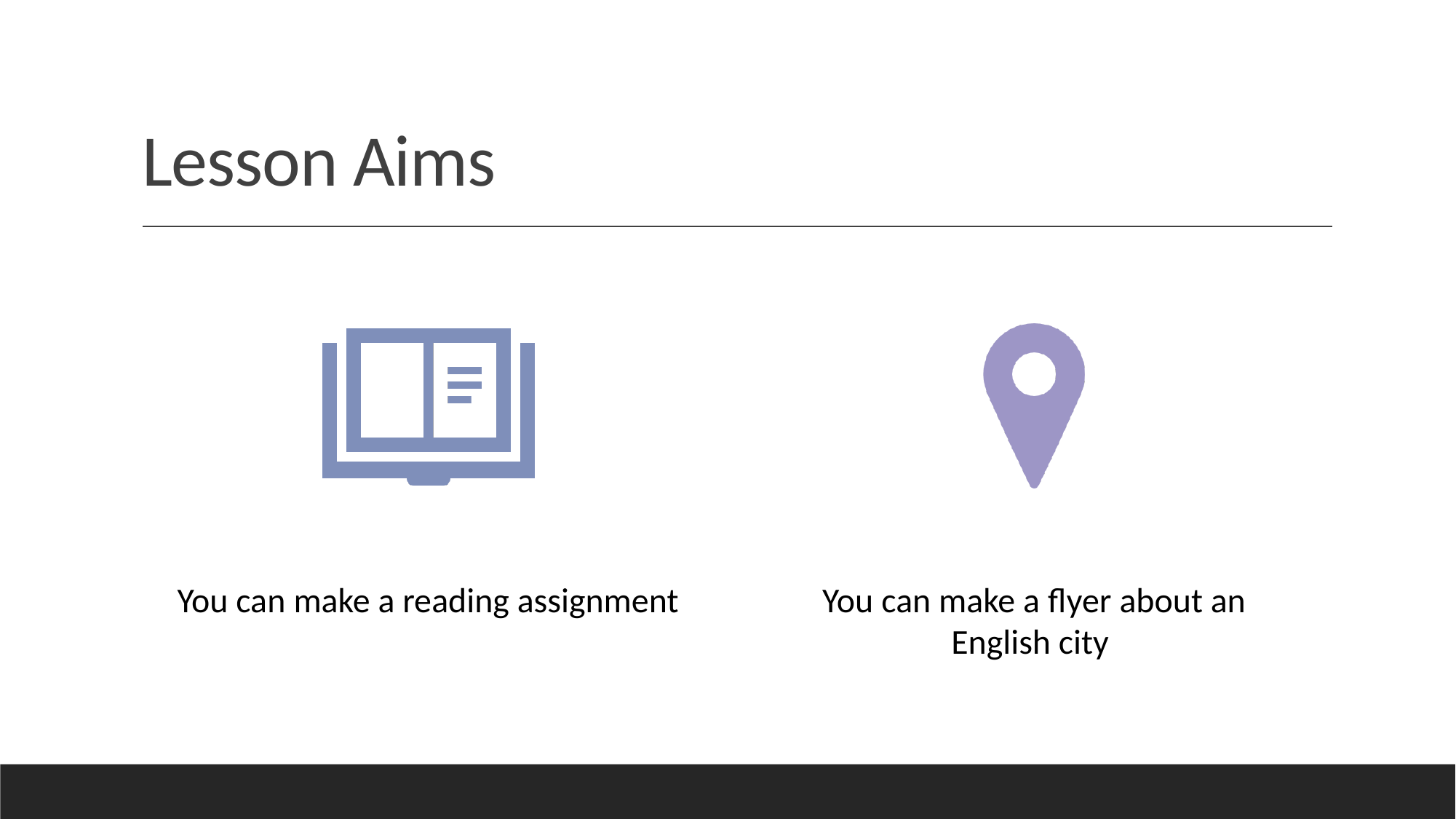

# Lesson Aims
You can make a reading assignment
You can make a flyer about an English city